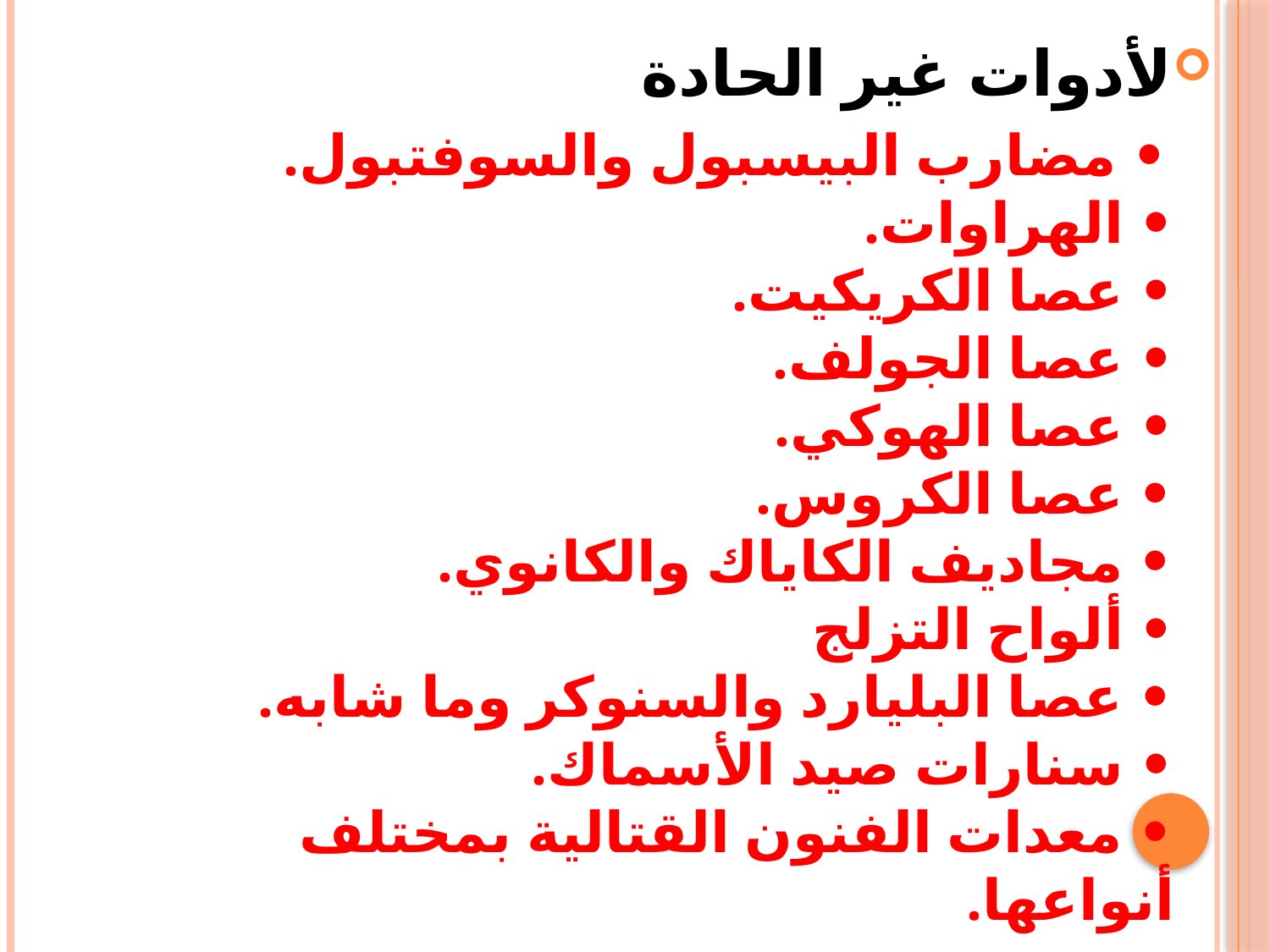

لأدوات غير الحادة
    • مضارب البيسبول والسوفتبول.
• الهراوات.
• عصا الكريكيت.
• عصا الجولف.
• عصا الهوكي.
• عصا الكروس.
• مجاديف الكاياك والكانوي.
• ألواح التزلج
• عصا البليارد والسنوكر وما شابه.
• سنارات صيد الأسماك.
• معدات الفنون القتالية بمختلف أنواعها.